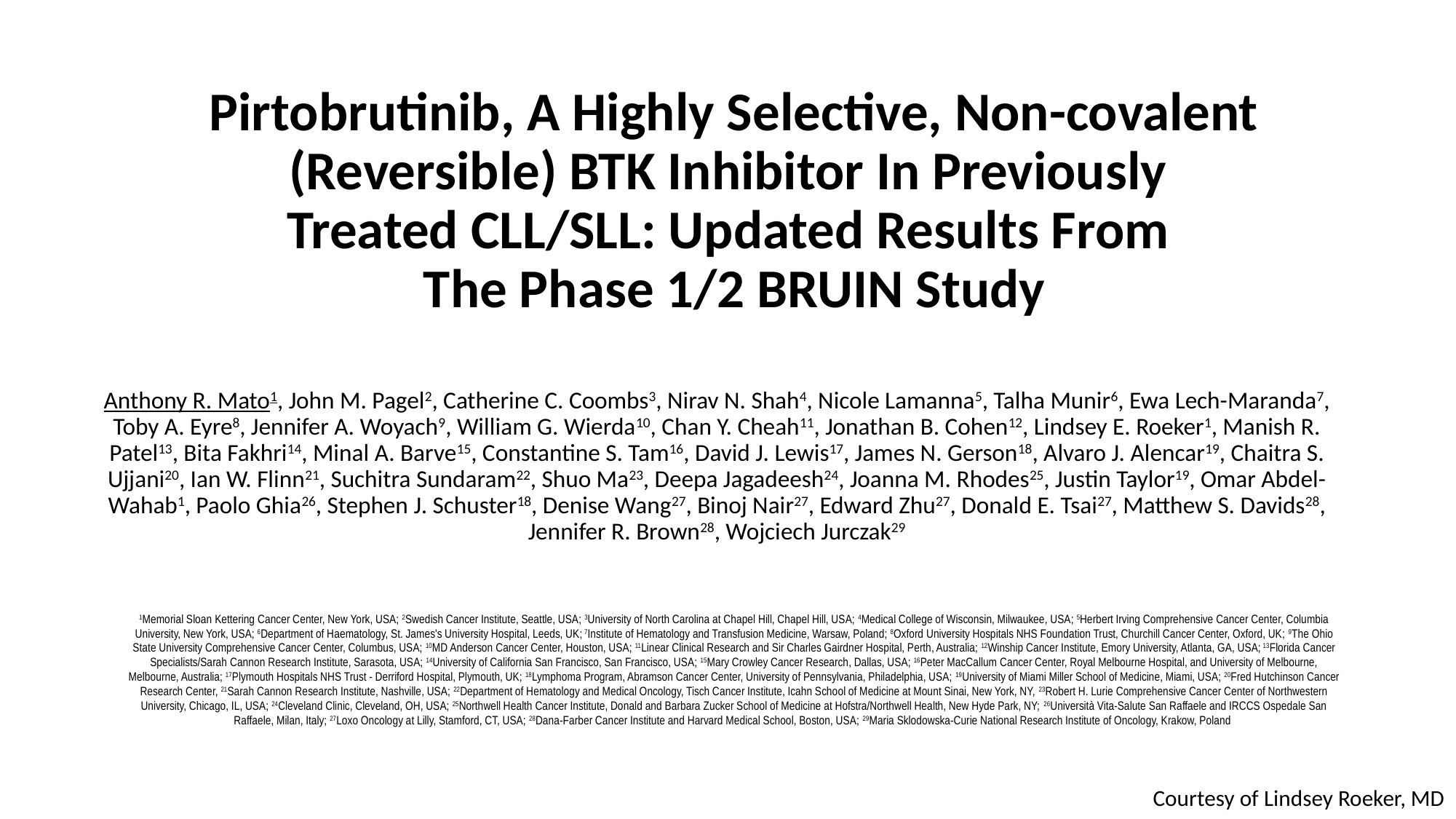

# Pirtobrutinib, A Highly Selective, Non-covalent (Reversible) BTK Inhibitor In Previously Treated CLL/SLL: Updated Results From The Phase 1/2 BRUIN Study
Anthony R. Mato1, John M. Pagel2, Catherine C. Coombs3, Nirav N. Shah4, Nicole Lamanna5, Talha Munir6, Ewa Lech-Maranda7, Toby A. Eyre8, Jennifer A. Woyach9, William G. Wierda10, Chan Y. Cheah11, Jonathan B. Cohen12, Lindsey E. Roeker1, Manish R. Patel13, Bita Fakhri14, Minal A. Barve15, Constantine S. Tam16, David J. Lewis17, James N. Gerson18, Alvaro J. Alencar19, Chaitra S. Ujjani20, Ian W. Flinn21, Suchitra Sundaram22, Shuo Ma23, Deepa Jagadeesh24, Joanna M. Rhodes25, Justin Taylor19, Omar Abdel-Wahab1, Paolo Ghia26, Stephen J. Schuster18, Denise Wang27, Binoj Nair27, Edward Zhu27, Donald E. Tsai27, Matthew S. Davids28, Jennifer R. Brown28, Wojciech Jurczak29
1Memorial Sloan Kettering Cancer Center, New York, USA; 2Swedish Cancer Institute, Seattle, USA; 3University of North Carolina at Chapel Hill, Chapel Hill, USA; 4Medical College of Wisconsin, Milwaukee, USA; 5Herbert Irving Comprehensive Cancer Center, Columbia University, New York, USA; 6Department of Haematology, St. James's University Hospital, Leeds, UK; 7Institute of Hematology and Transfusion Medicine, Warsaw, Poland; 8Oxford University Hospitals NHS Foundation Trust, Churchill Cancer Center, Oxford, UK; 9The Ohio State University Comprehensive Cancer Center, Columbus, USA; 10MD Anderson Cancer Center, Houston, USA; 11Linear Clinical Research and Sir Charles Gairdner Hospital, Perth, Australia; 12Winship Cancer Institute, Emory University, Atlanta, GA, USA; 13Florida Cancer Specialists/Sarah Cannon Research Institute, Sarasota, USA; 14University of California San Francisco, San Francisco, USA; 15Mary Crowley Cancer Research, Dallas, USA; 16Peter MacCallum Cancer Center, Royal Melbourne Hospital, and University of Melbourne, Melbourne, Australia; 17Plymouth Hospitals NHS Trust - Derriford Hospital, Plymouth, UK; 18Lymphoma Program, Abramson Cancer Center, University of Pennsylvania, Philadelphia, USA; 19University of Miami Miller School of Medicine, Miami, USA; 20Fred Hutchinson Cancer Research Center, 21Sarah Cannon Research Institute, Nashville, USA; 22Department of Hematology and Medical Oncology, Tisch Cancer Institute, Icahn School of Medicine at Mount Sinai, New York, NY, 23Robert H. Lurie Comprehensive Cancer Center of Northwestern University, Chicago, IL, USA; 24Cleveland Clinic, Cleveland, OH, USA; 25Northwell Health Cancer Institute, Donald and Barbara Zucker School of Medicine at Hofstra/Northwell Health, New Hyde Park, NY; 26Università Vita-Salute San Raffaele and IRCCS Ospedale San Raffaele, Milan, Italy; 27Loxo Oncology at Lilly, Stamford, CT, USA; 28Dana-Farber Cancer Institute and Harvard Medical School, Boston, USA; 29Maria Sklodowska-Curie National Research Institute of Oncology, Krakow, Poland

Courtesy of Lindsey Roeker, MD